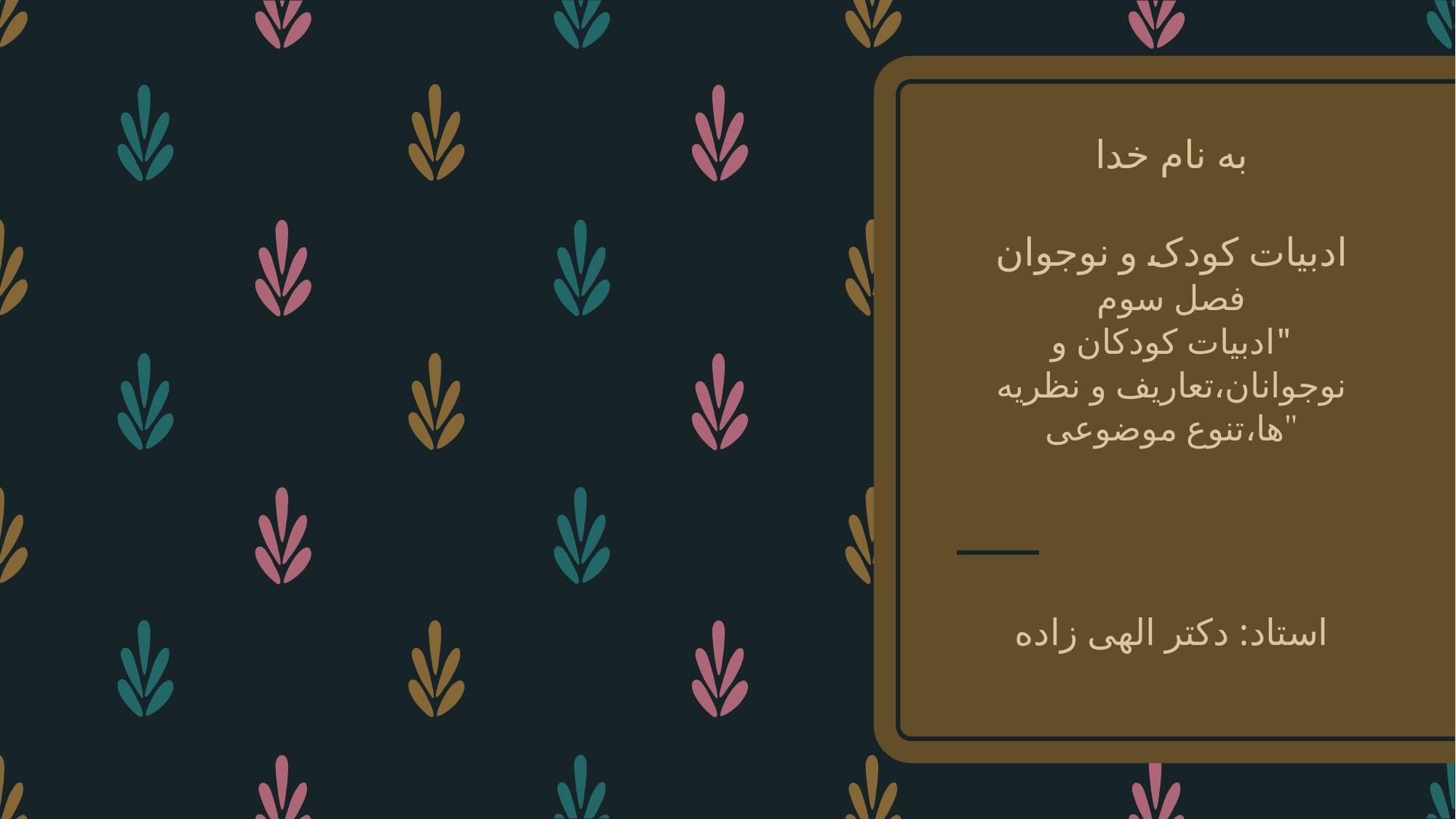

# به نام خدا ادبیات کودک و نوجوان فصل سوم "ادبیات کودکان و نوجوانان،تعاریف و نظریه ها،تنوع موضوعی"
استاد: دکتر الهی زاده